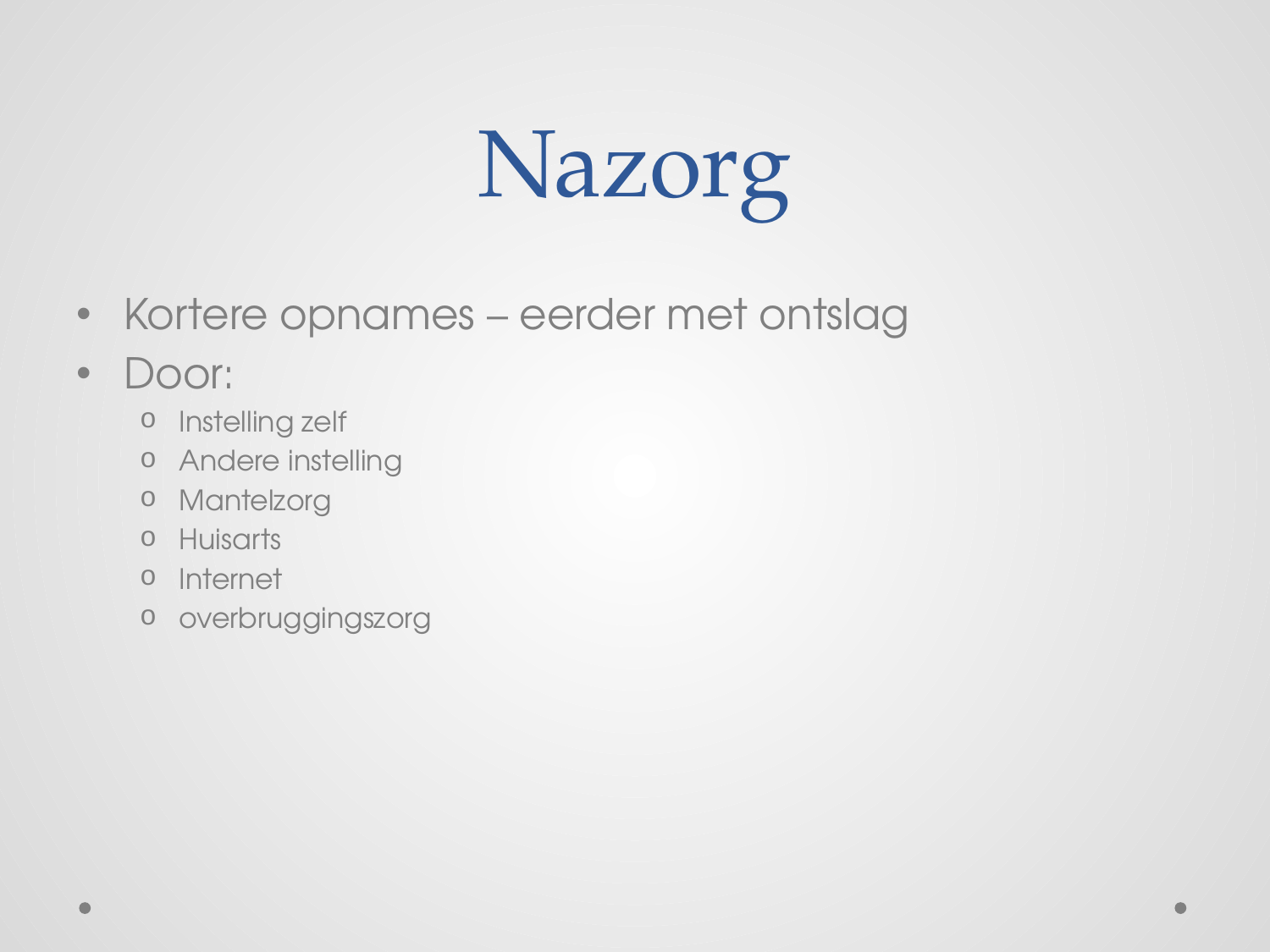

# Nazorg

Kortere opnames – eerder met ontslag
Door:
Instelling zelf
Andere instelling
Mantelzorg
Huisarts
Internet
overbruggingszorg